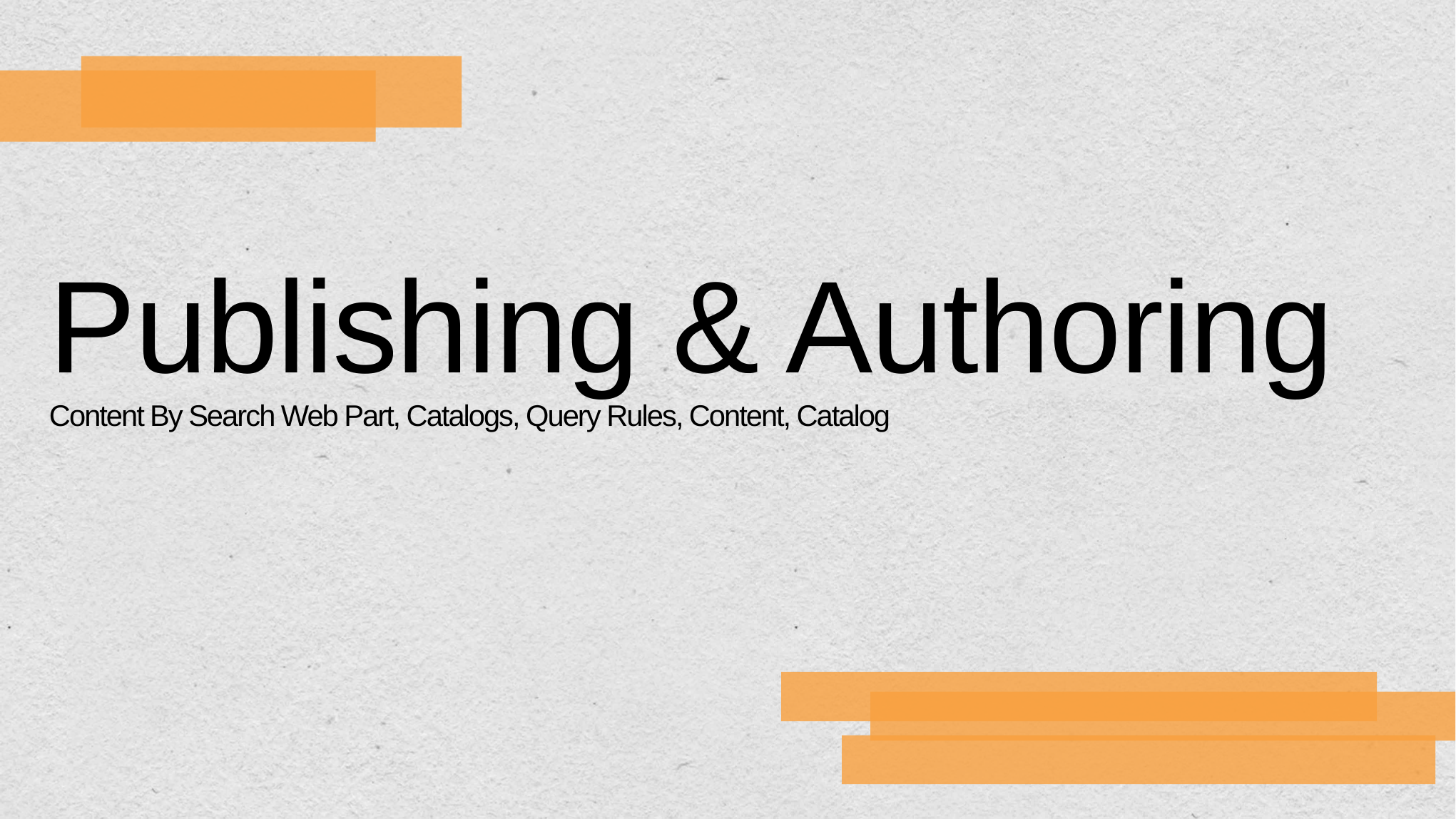

# Publishing & Authoring Content By Search Web Part, Catalogs, Query Rules, Content, Catalog